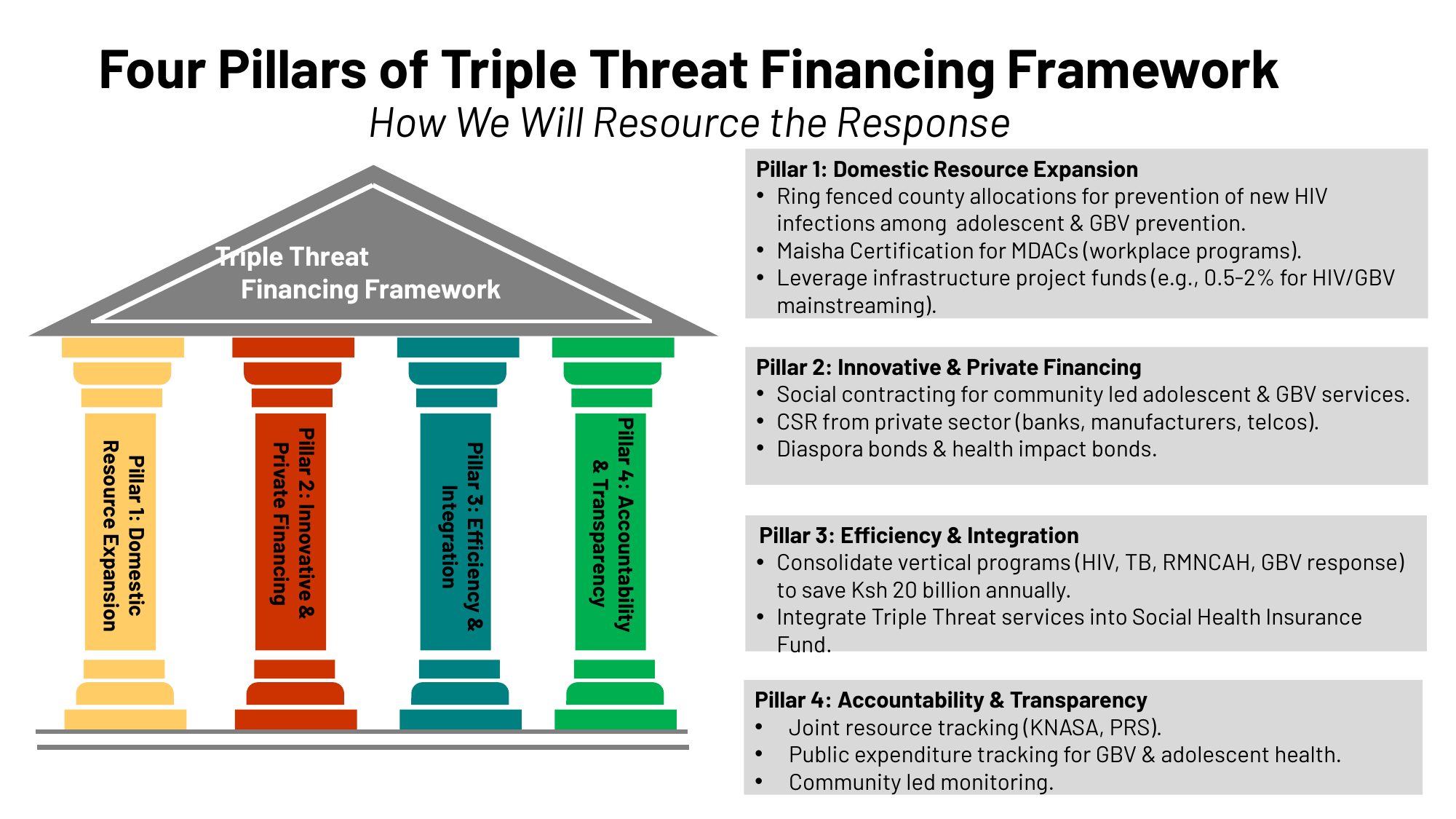

# Four Pillars of Triple Threat Financing Framework How We Will Resource the Response
Pillar 1: Domestic Resource Expansion
Ring fenced county allocations for prevention of new HIV infections among  adolescent & GBV prevention.
Maisha Certification for MDACs (workplace programs).
Leverage infrastructure project funds (e.g., 0.5-2% for HIV/GBV mainstreaming).

Triple Threat                              Financing Framework
Pillar 2: Innovative & Private Financing
Social contracting for community led adolescent & GBV services.
CSR from private sector (banks, manufacturers, telcos).
Diaspora bonds & health impact bonds.

Pillar 2: Innovative & Private Financing
Pillar 1: Domestic Resource Expansion
Pillar 3: Efficiency & Integration

Pillar 4: Accountability     & Transparency
 Pillar 3: Efficiency & Integration
Consolidate vertical programs (HIV, TB, RMNCAH, GBV response) to save Ksh 20 billion annually.
Integrate Triple Threat services into Social Health Insurance Fund.

Pillar 4: Accountability & Transparency
Joint resource tracking (KNASA, PRS).
Public expenditure tracking for GBV & adolescent health.
Community led monitoring.